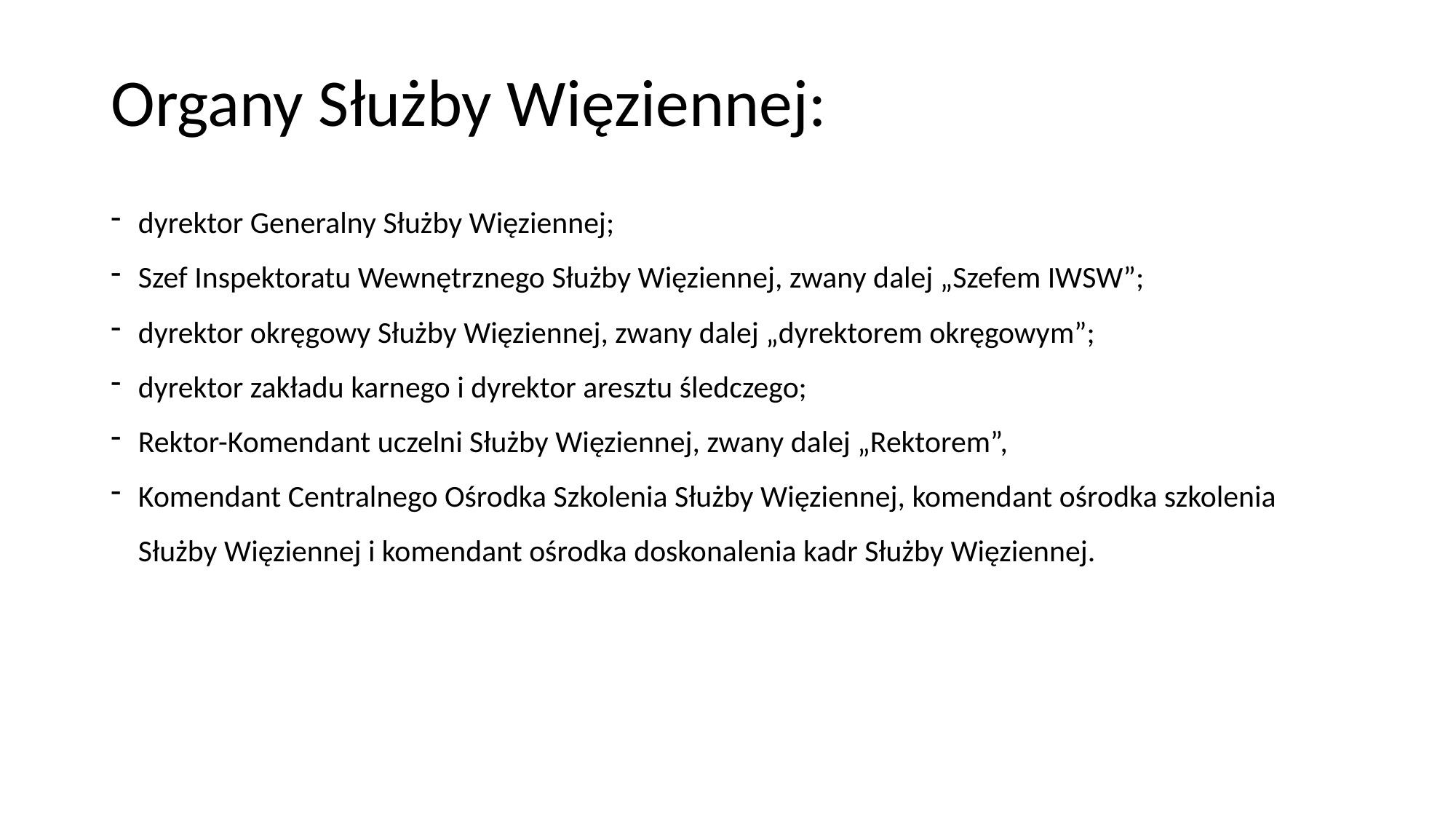

# Organy Służby Więziennej:
dyrektor Generalny Służby Więziennej;
Szef Inspektoratu Wewnętrznego Służby Więziennej, zwany dalej „Szefem IWSW”;
dyrektor okręgowy Służby Więziennej, zwany dalej „dyrektorem okręgowym”;
dyrektor zakładu karnego i dyrektor aresztu śledczego;
Rektor-Komendant uczelni Służby Więziennej, zwany dalej „Rektorem”,
Komendant Centralnego Ośrodka Szkolenia Służby Więziennej, komendant ośrodka szkolenia Służby Więziennej i komendant ośrodka doskonalenia kadr Służby Więziennej.